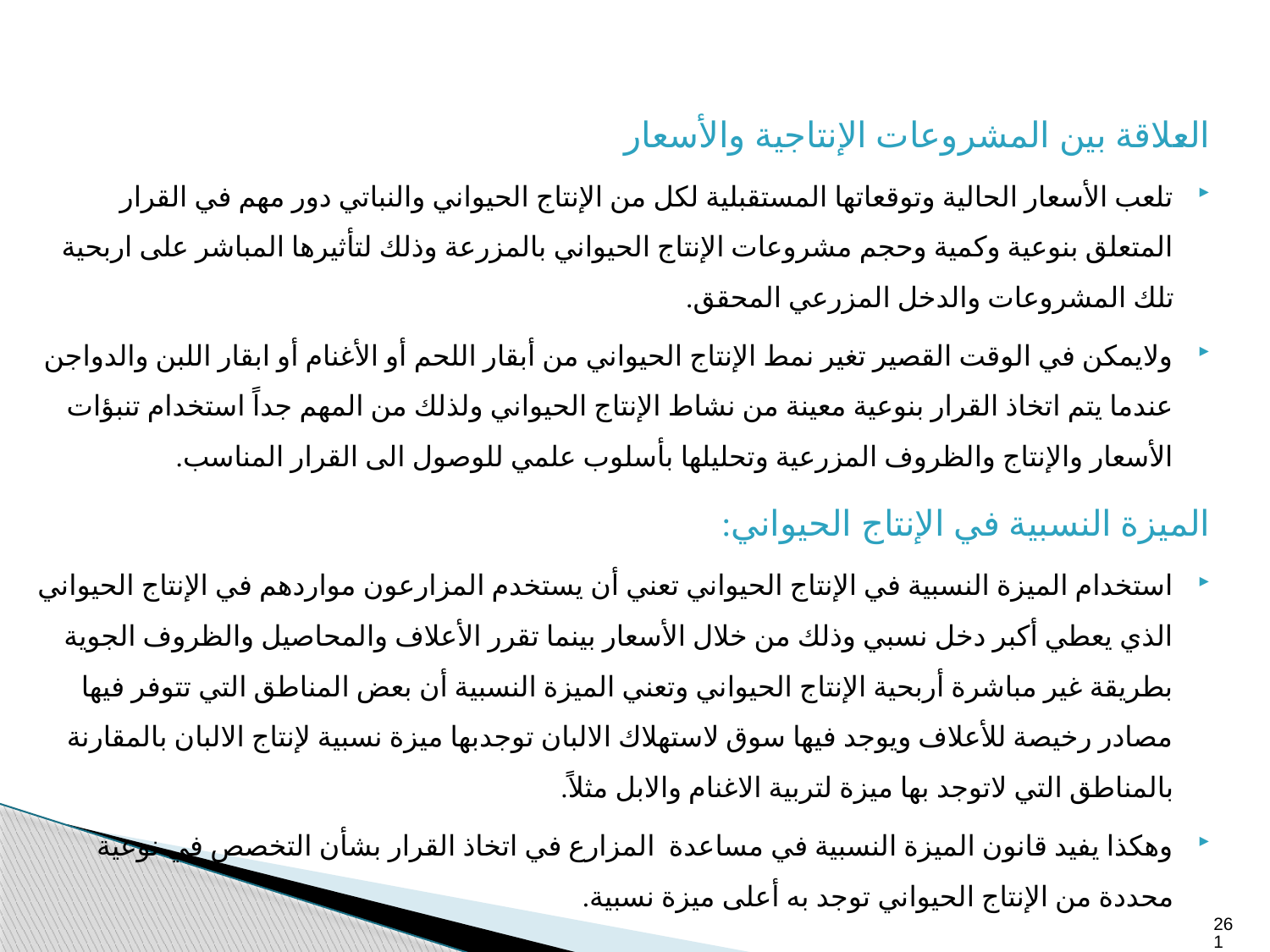

العلاقة بين المشروعات الإنتاجية والأسعار
تلعب الأسعار الحالية وتوقعاتها المستقبلية لكل من الإنتاج الحيواني والنباتي دور مهم في القرار المتعلق بنوعية وكمية وحجم مشروعات الإنتاج الحيواني بالمزرعة وذلك لتأثيرها المباشر على اربحية تلك المشروعات والدخل المزرعي المحقق.
ولايمكن في الوقت القصير تغير نمط الإنتاج الحيواني من أبقار اللحم أو الأغنام أو ابقار اللبن والدواجن عندما يتم اتخاذ القرار بنوعية معينة من نشاط الإنتاج الحيواني ولذلك من المهم جداً استخدام تنبؤات الأسعار والإنتاج والظروف المزرعية وتحليلها بأسلوب علمي للوصول الى القرار المناسب.
الميزة النسبية في الإنتاج الحيواني:
استخدام الميزة النسبية في الإنتاج الحيواني تعني أن يستخدم المزارعون مواردهم في الإنتاج الحيواني الذي يعطي أكبر دخل نسبي وذلك من خلال الأسعار بينما تقرر الأعلاف والمحاصيل والظروف الجوية بطريقة غير مباشرة أربحية الإنتاج الحيواني وتعني الميزة النسبية أن بعض المناطق التي تتوفر فيها مصادر رخيصة للأعلاف ويوجد فيها سوق لاستهلاك الالبان توجدبها ميزة نسبية لإنتاج الالبان بالمقارنة بالمناطق التي لاتوجد بها ميزة لتربية الاغنام والابل مثلاً.
وهكذا يفيد قانون الميزة النسبية في مساعدة  المزارع في اتخاذ القرار بشأن التخصص في نوعية محددة من الإنتاج الحيواني توجد به أعلى ميزة نسبية.
261